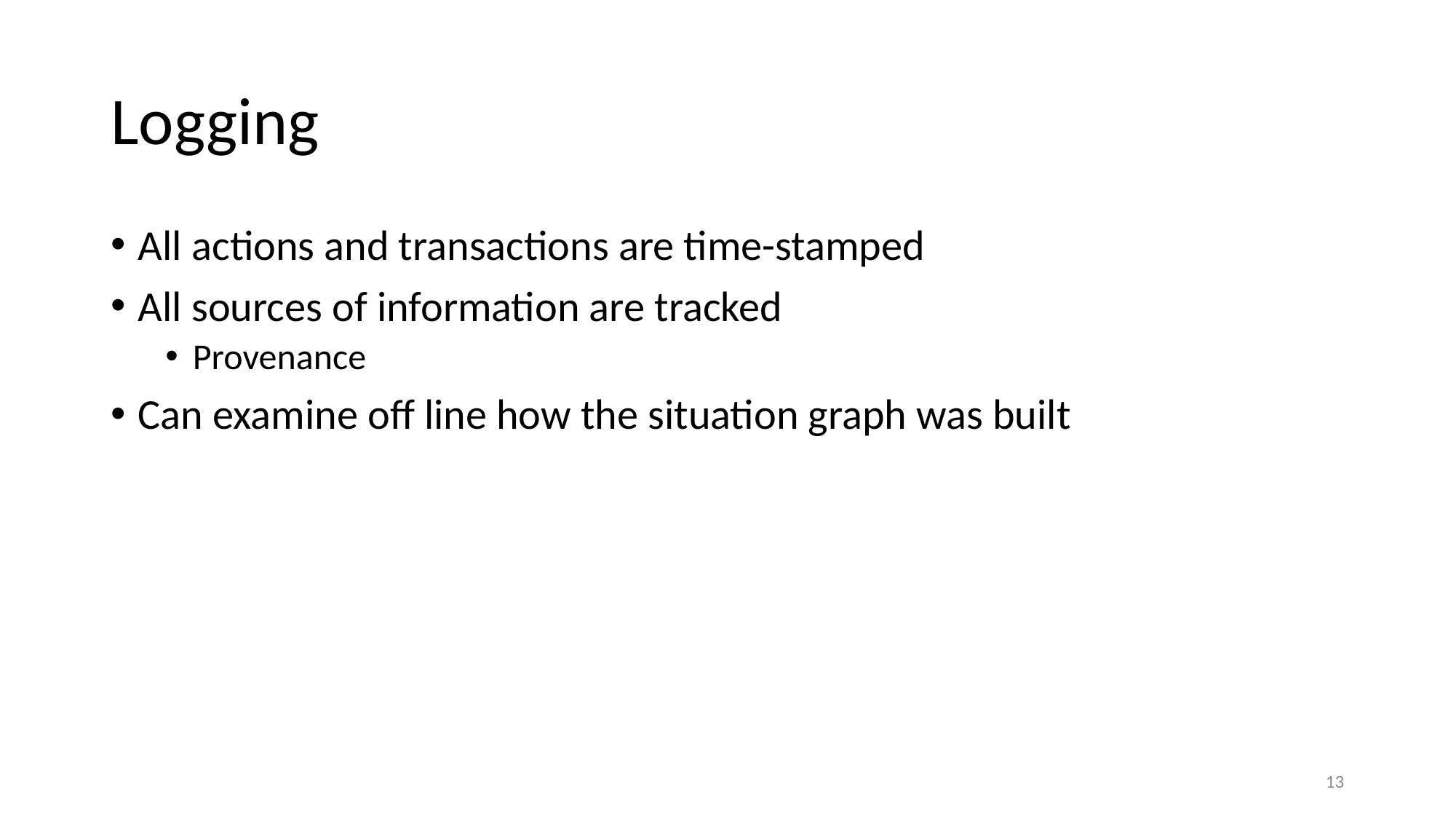

# Logging
All actions and transactions are time-stamped
All sources of information are tracked
Provenance
Can examine off line how the situation graph was built
13